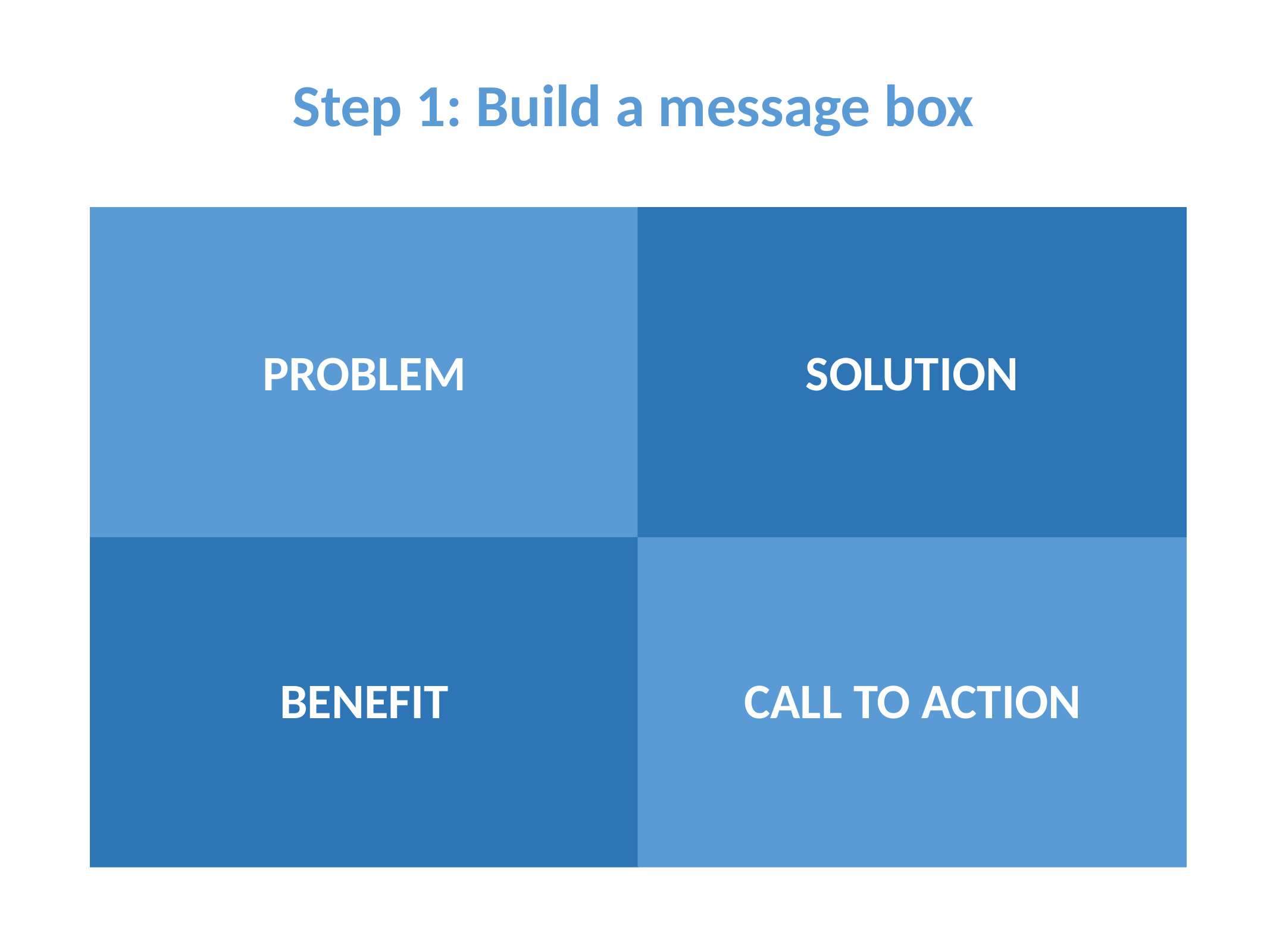

Step 1: Build a message box

PROBLEM
SOLUTION

BENEFIT
CALL TO ACTION